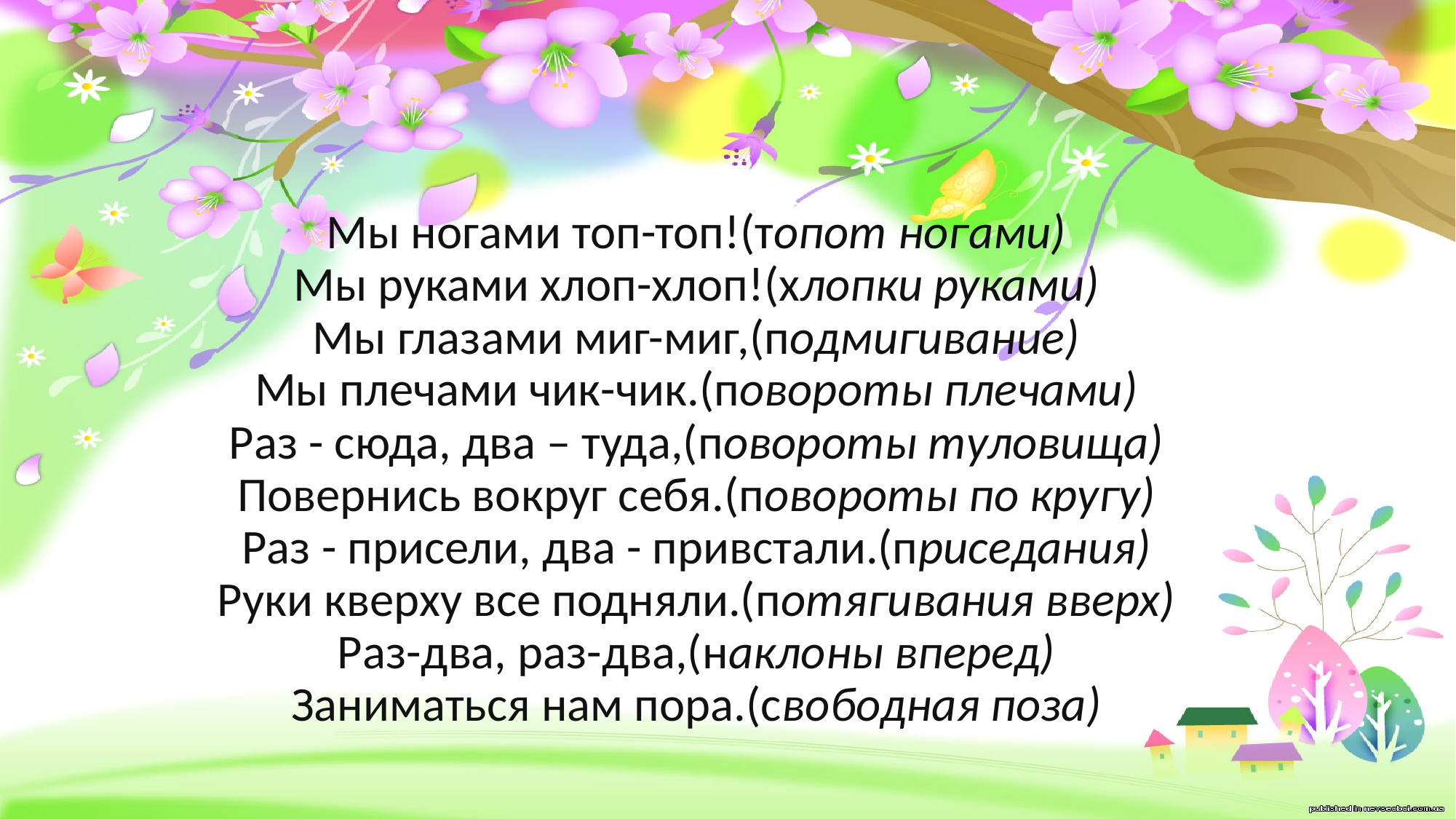

# Мы ногами топ-топ!(топот ногами) Мы руками хлоп-хлоп!(хлопки руками) Мы глазами миг-миг,(подмигивание) Мы плечами чик-чик.(повороты плечами) Раз - сюда, два – туда,(повороты туловища) Повернись вокруг себя.(повороты по кругу) Раз - присели, два - привстали.(приседания) Руки кверху все подняли.(потягивания вверх) Раз-два, раз-два,(наклоны вперед) Заниматься нам пора.(свободная поза)